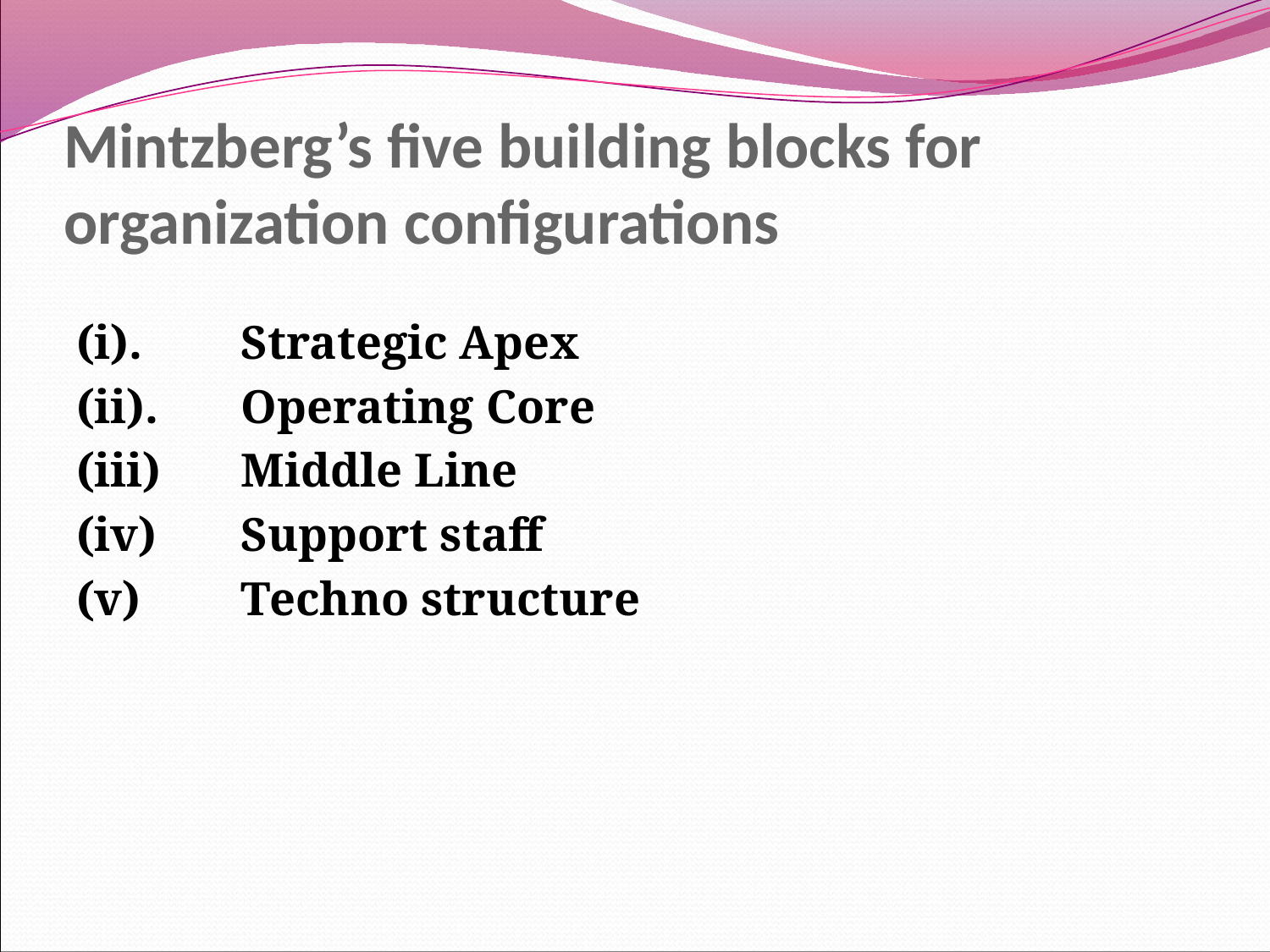

# Mintzberg’s five building blocks for organization configurations
(i).	Strategic Apex
(ii).	Operating Core
(iii)	Middle Line
(iv)	Support staff
(v) 	Techno structure